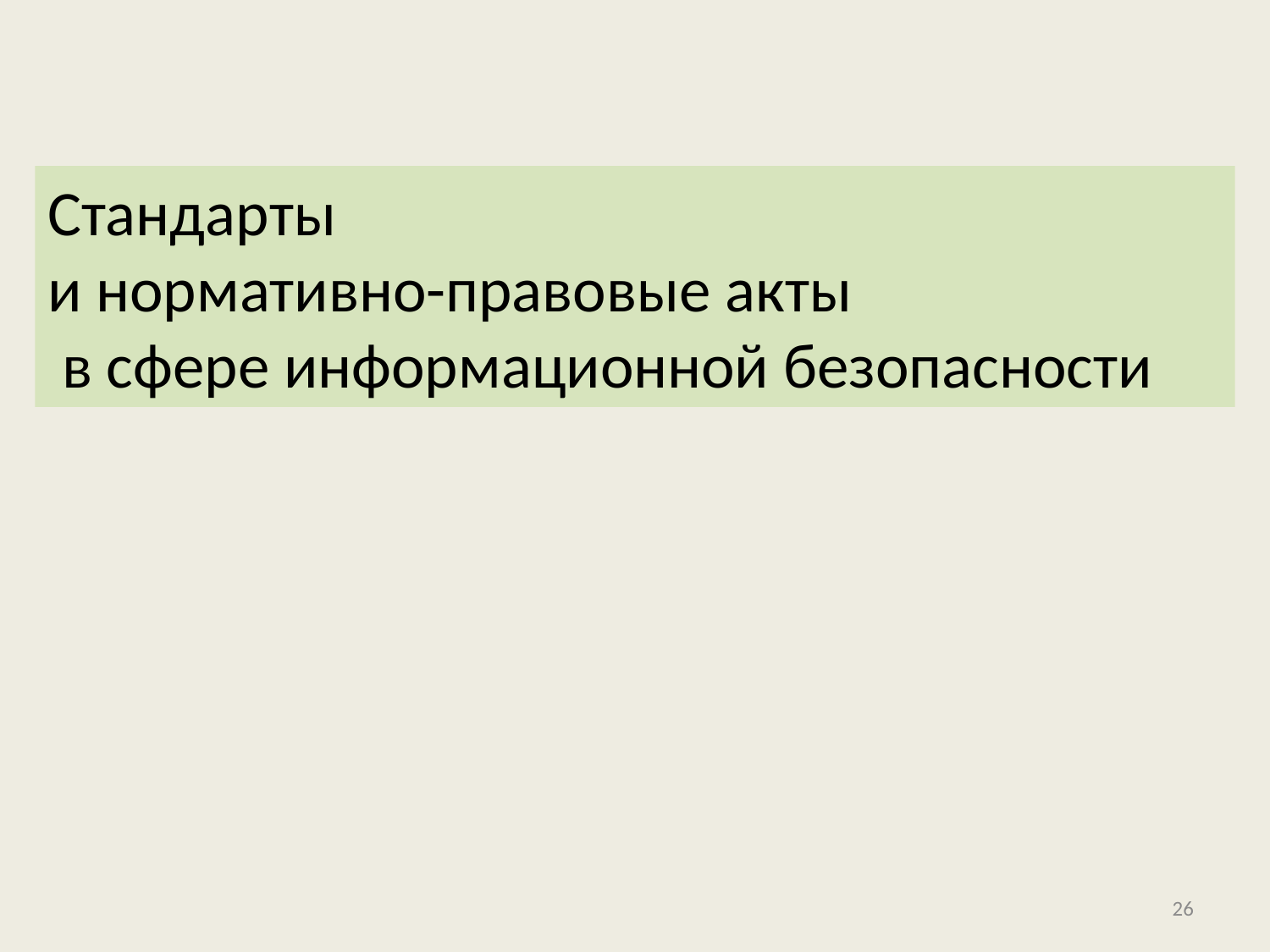

Стандарты
и нормативно-правовые акты
 в сфере информационной безопасности
26